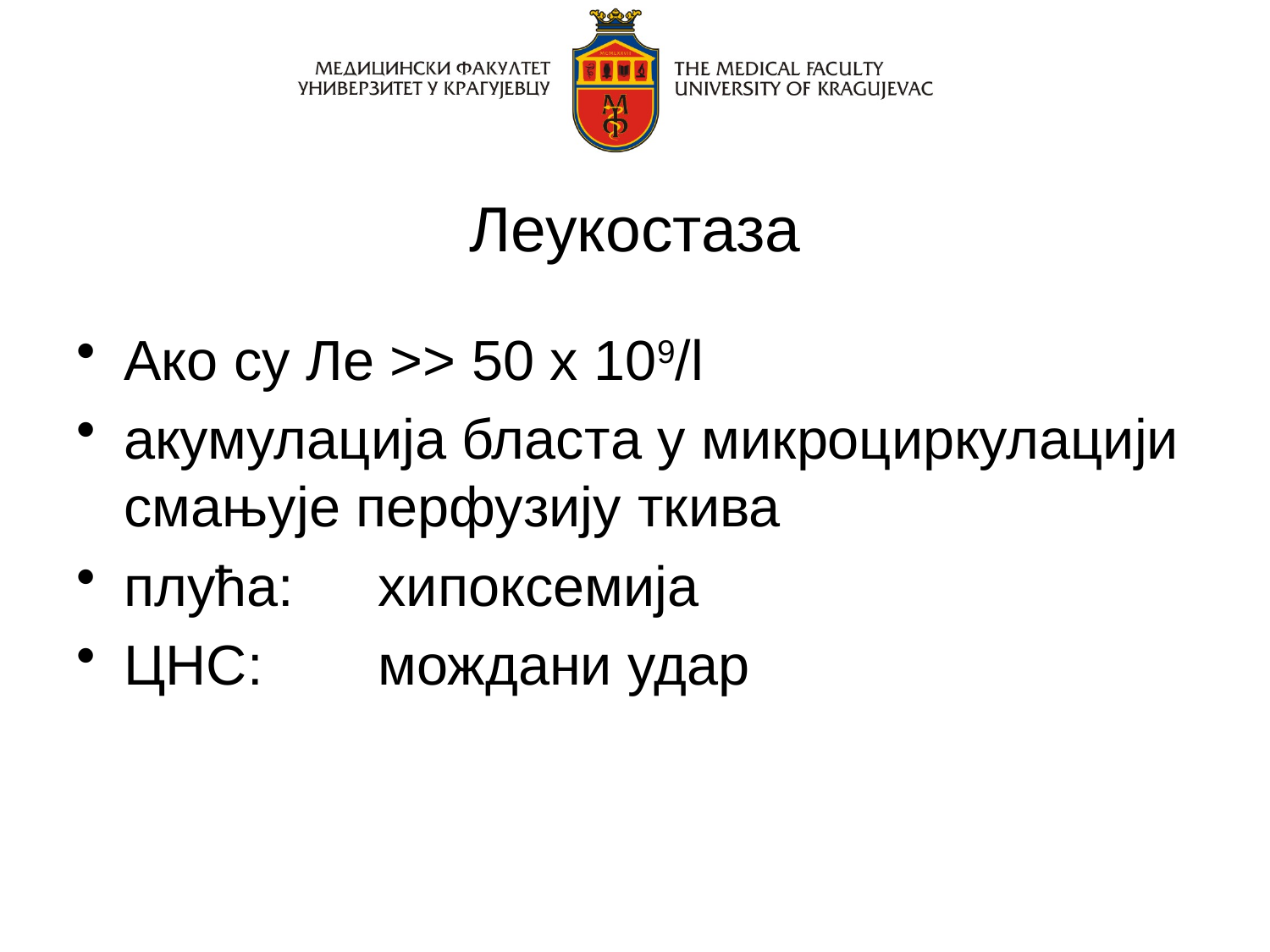

# Леукостаза
Ако су Ле >> 50 x 109/l
акумулација бласта у микроциркулацији смањује перфузију ткива
плућа:  	хипоксемија
ЦНС:  	мождани удар